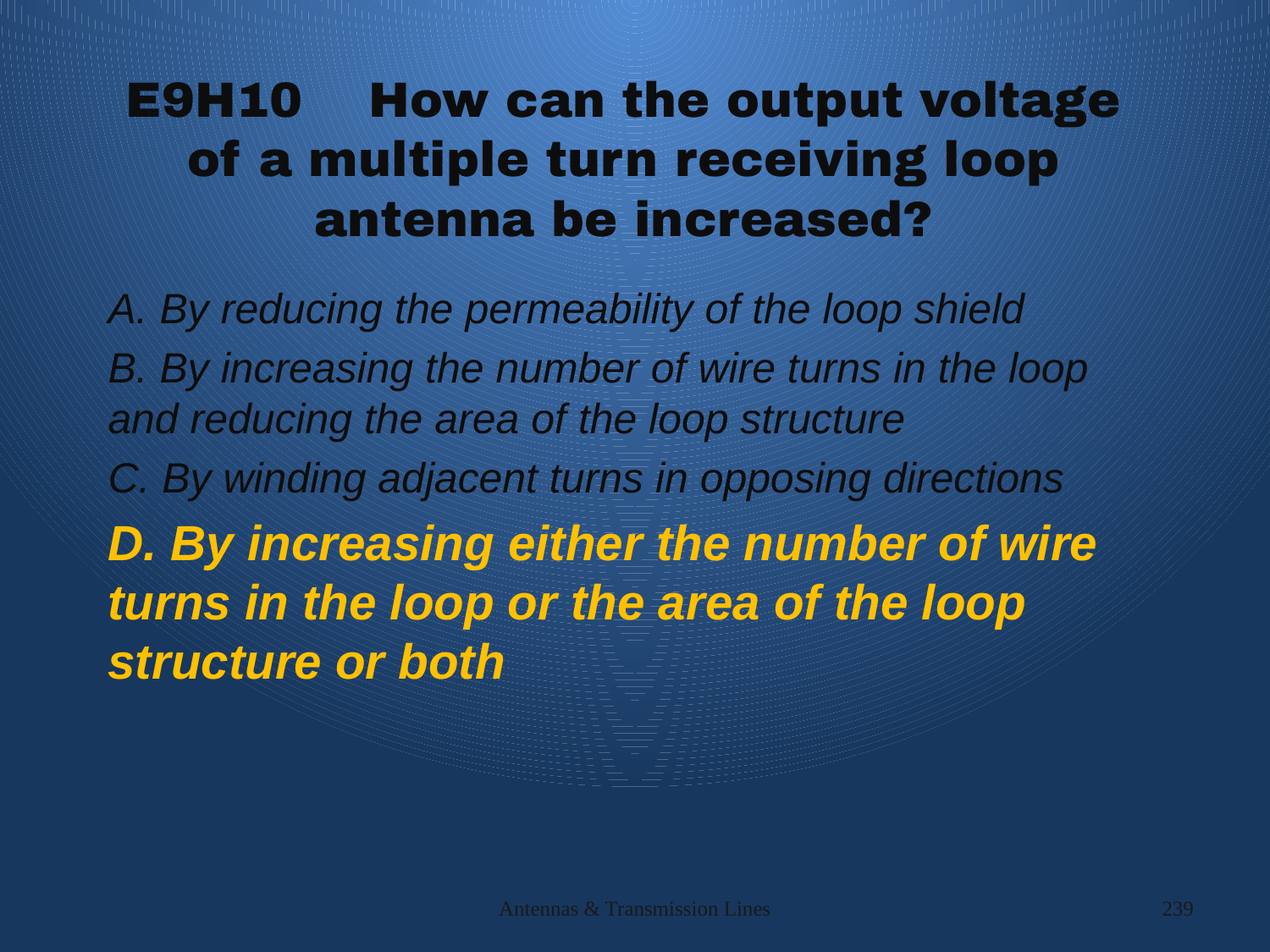

# E9H10    How can the output voltage of a multiple turn receiving loop antenna be increased?
A. By reducing the permeability of the loop shield
B. By increasing the number of wire turns in the loop and reducing the area of the loop structure
C. By winding adjacent turns in opposing directions
D. By increasing either the number of wire turns in the loop or the area of the loop structure or both
Antennas & Transmission Lines
239